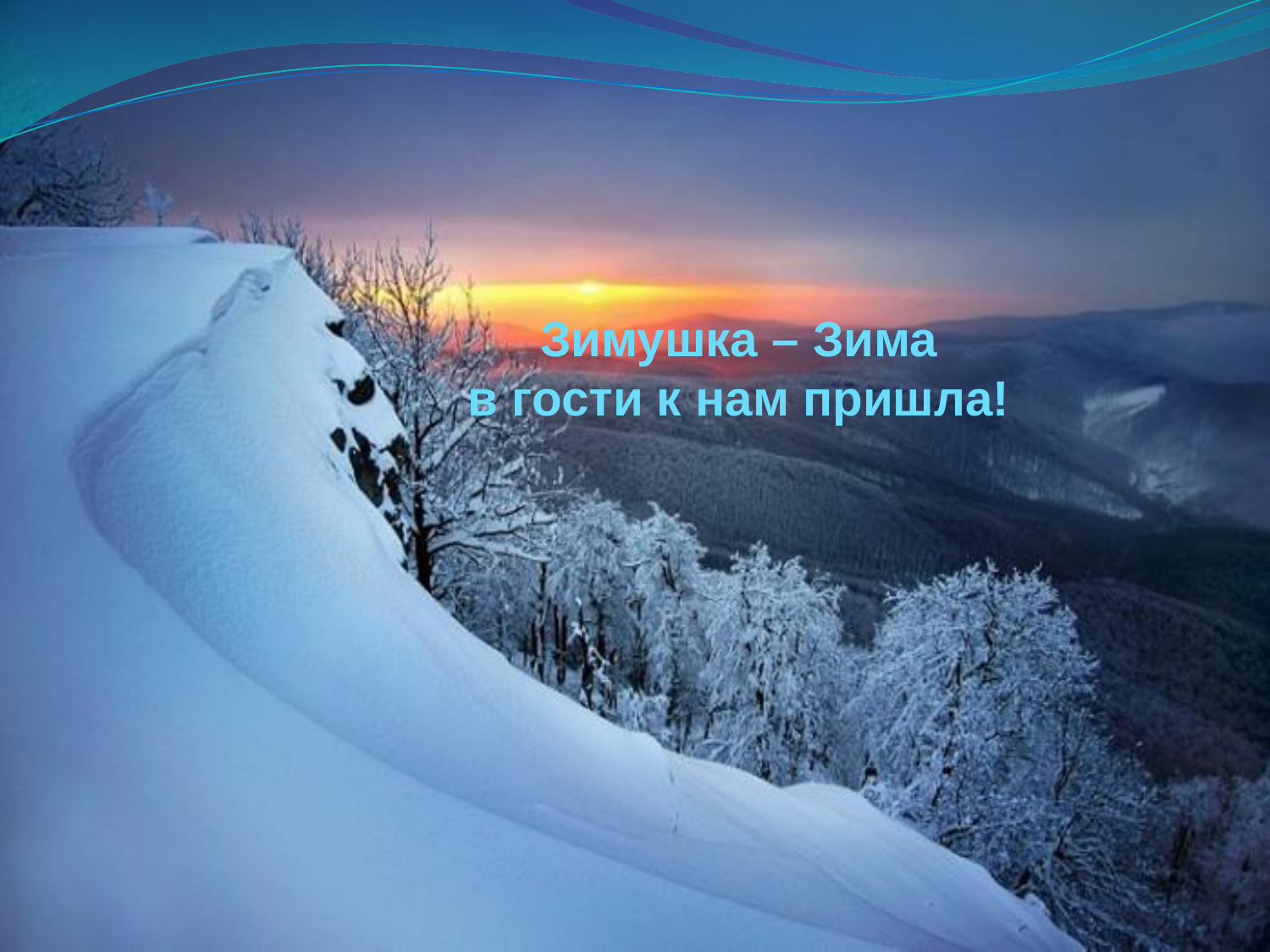

# Зимушка – Зима в гости к нам пришла!